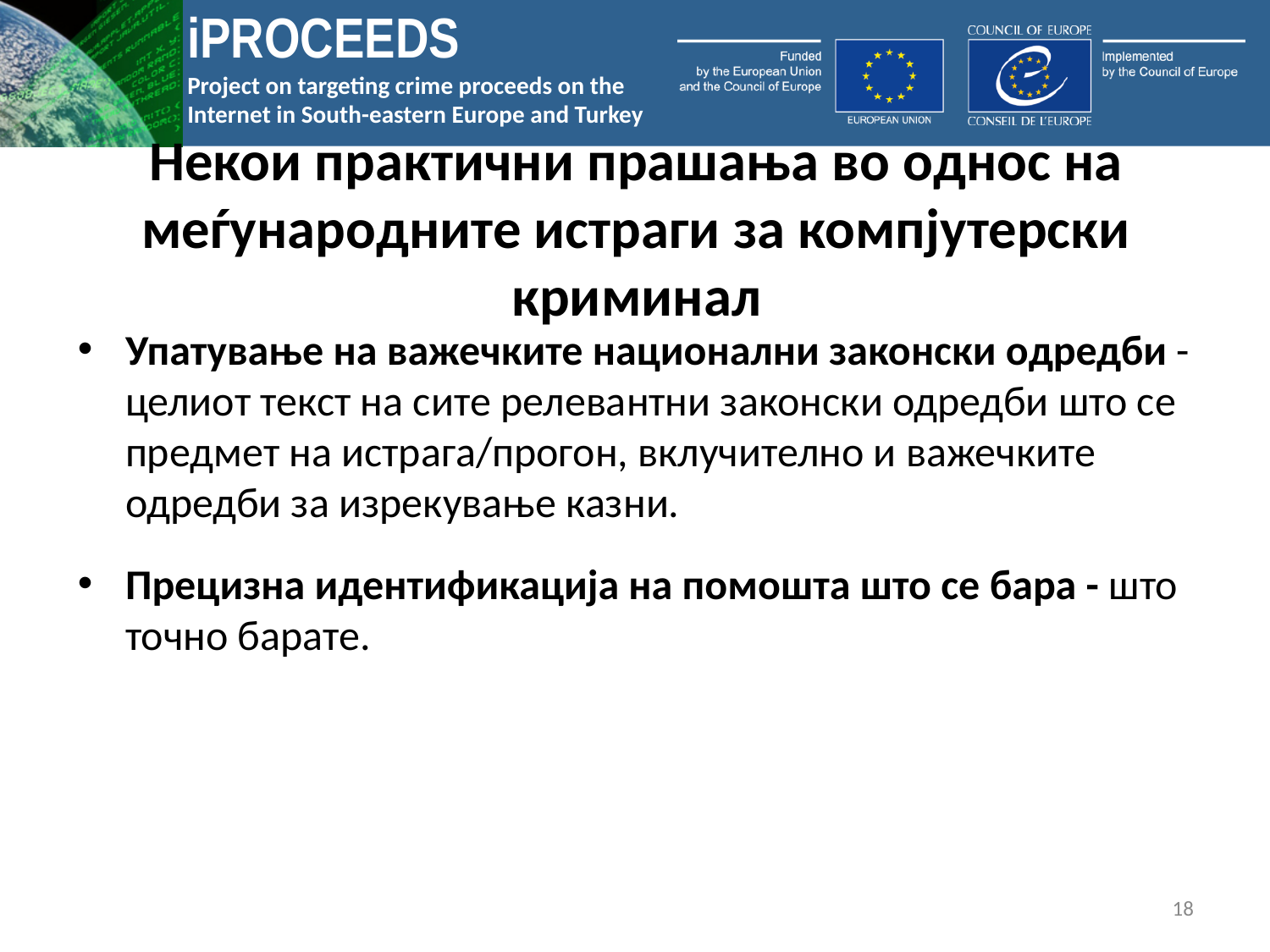

# Некои практични прашања во однос на меѓународните истраги за компјутерски криминал
Упатување на важечките национални законски одредби - целиот текст на сите релевантни законски одредби што се предмет на истрага/прогон, вклучително и важечките одредби за изрекување казни.
Прецизна идентификација на помошта што се бара - што точно барате.
18